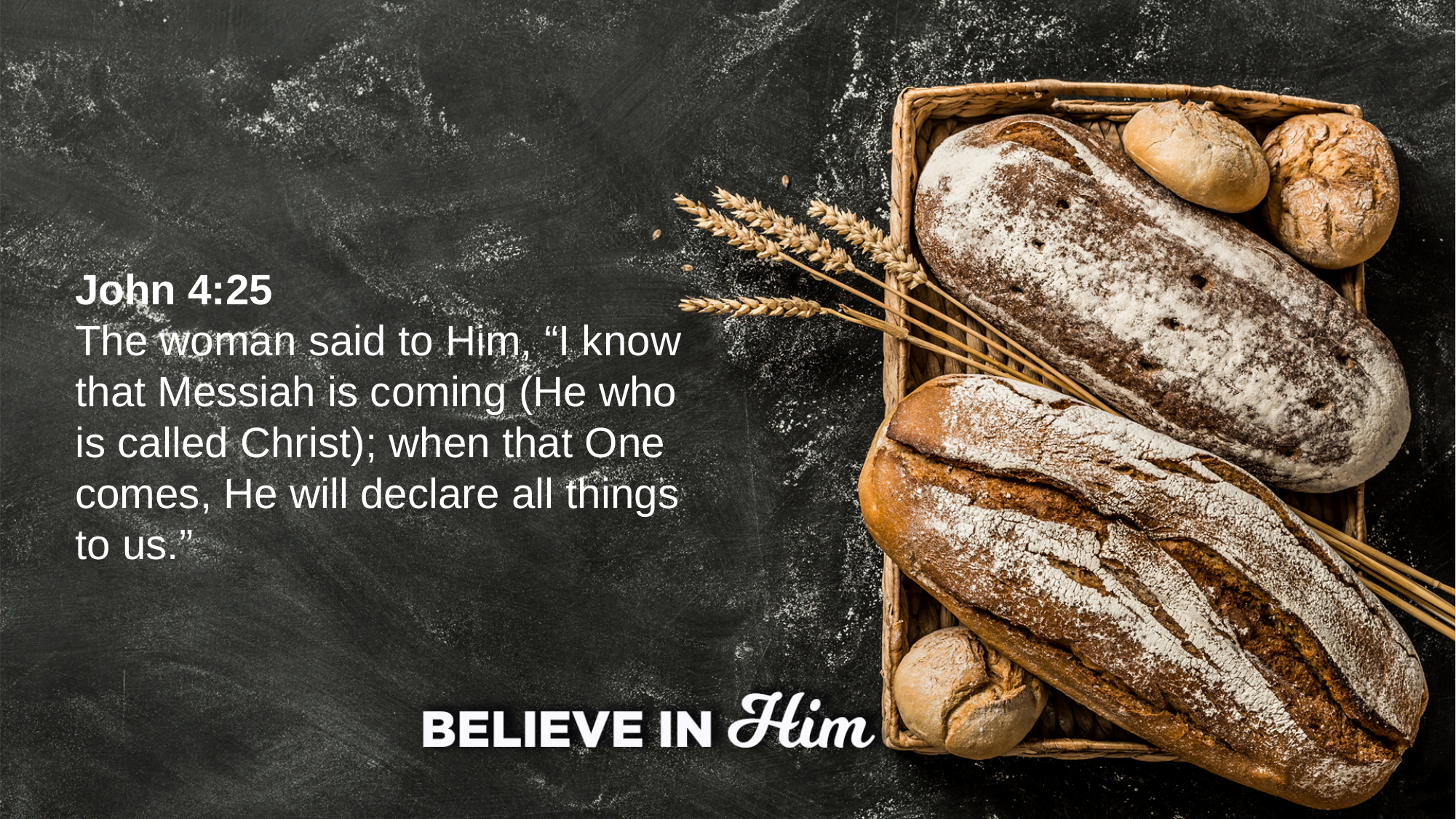

John 4:25
The woman said to Him, “I know that Messiah is coming (He who is called Christ); when that One comes, He will declare all things to us.”